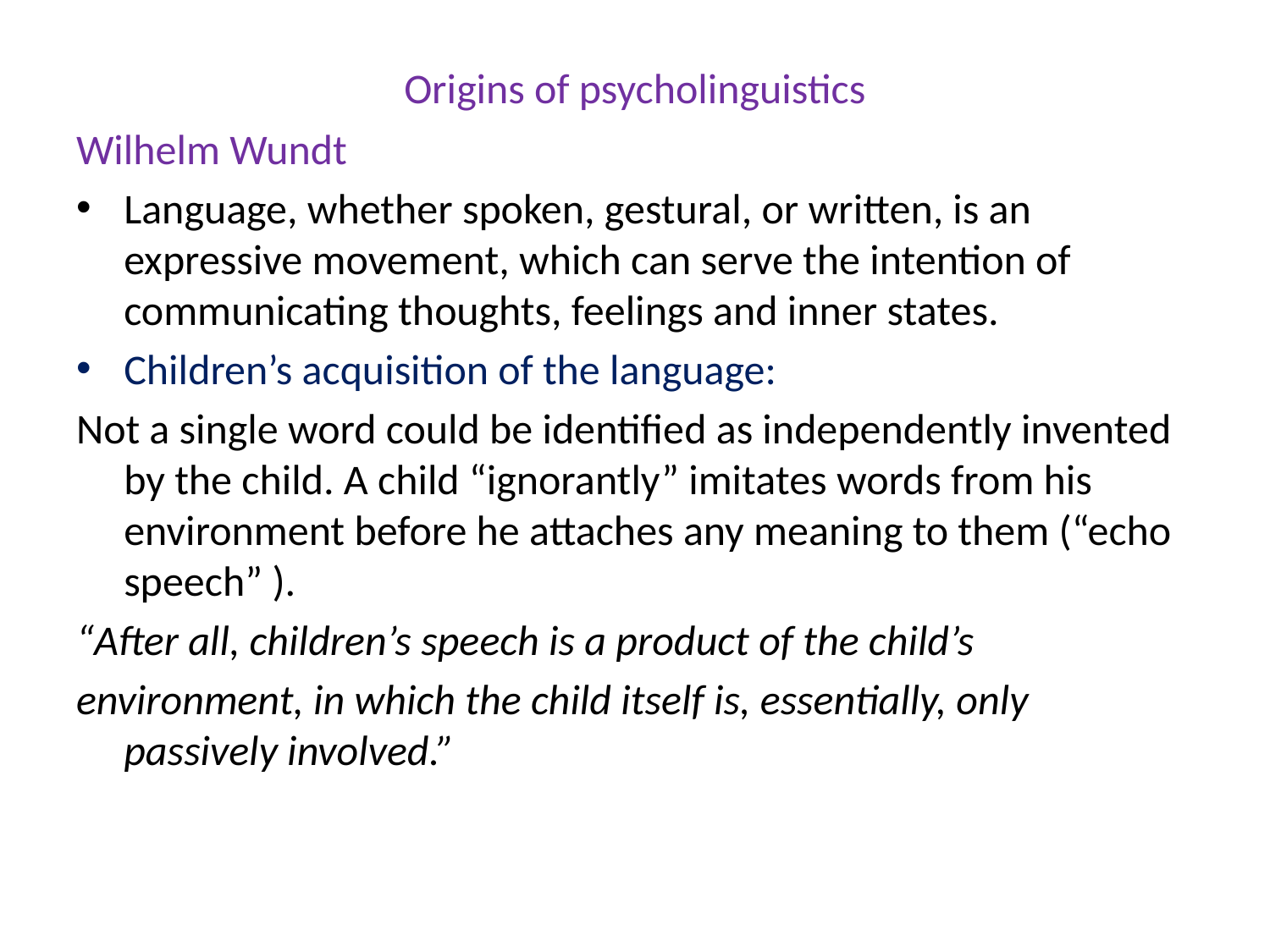

# Origins of psycholinguistics
Wilhelm Wundt
Language, whether spoken, gestural, or written, is an expressive movement, which can serve the intention of communicating thoughts, feelings and inner states.
Children’s acquisition of the language:
Not a single word could be identified as independently invented by the child. A child “ignorantly” imitates words from his environment before he attaches any meaning to them (“echo speech” ).
“After all, children’s speech is a product of the child’s
environment, in which the child itself is, essentially, only passively involved.”